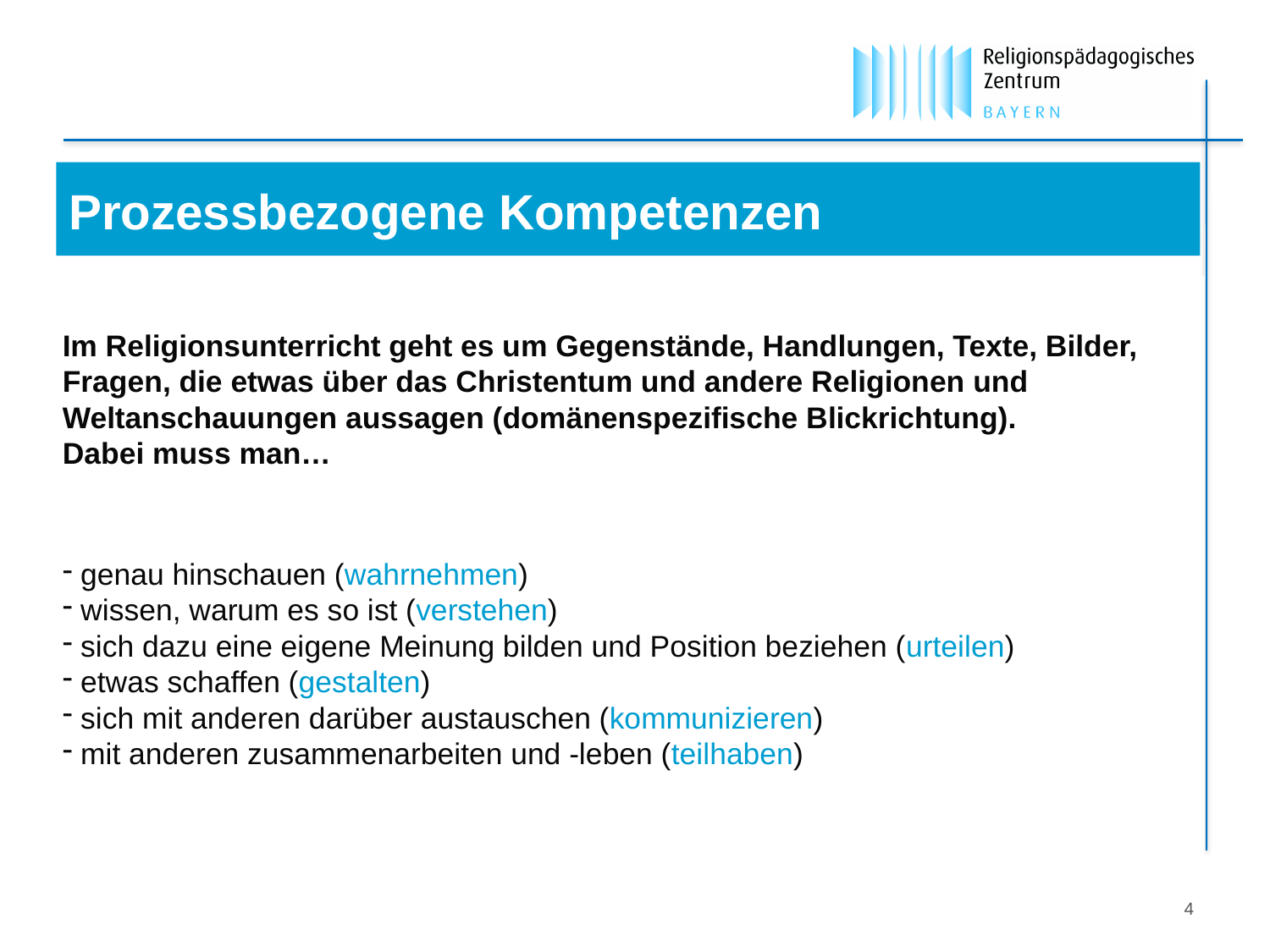

Prozessbezogene Kompetenzen

Im Religionsunterricht geht es um Gegenstände, Handlungen, Texte, Bilder, Fragen, die etwas über das Christentum und andere Religionen und Weltanschauungen aussagen (domänenspezifische Blickrichtung).
Dabei muss man…
 genau hinschauen (wahrnehmen)
 wissen, warum es so ist (verstehen)
 sich dazu eine eigene Meinung bilden und Position beziehen (urteilen)
 etwas schaffen (gestalten)
 sich mit anderen darüber austauschen (kommunizieren)
 mit anderen zusammenarbeiten und -leben (teilhaben)
4